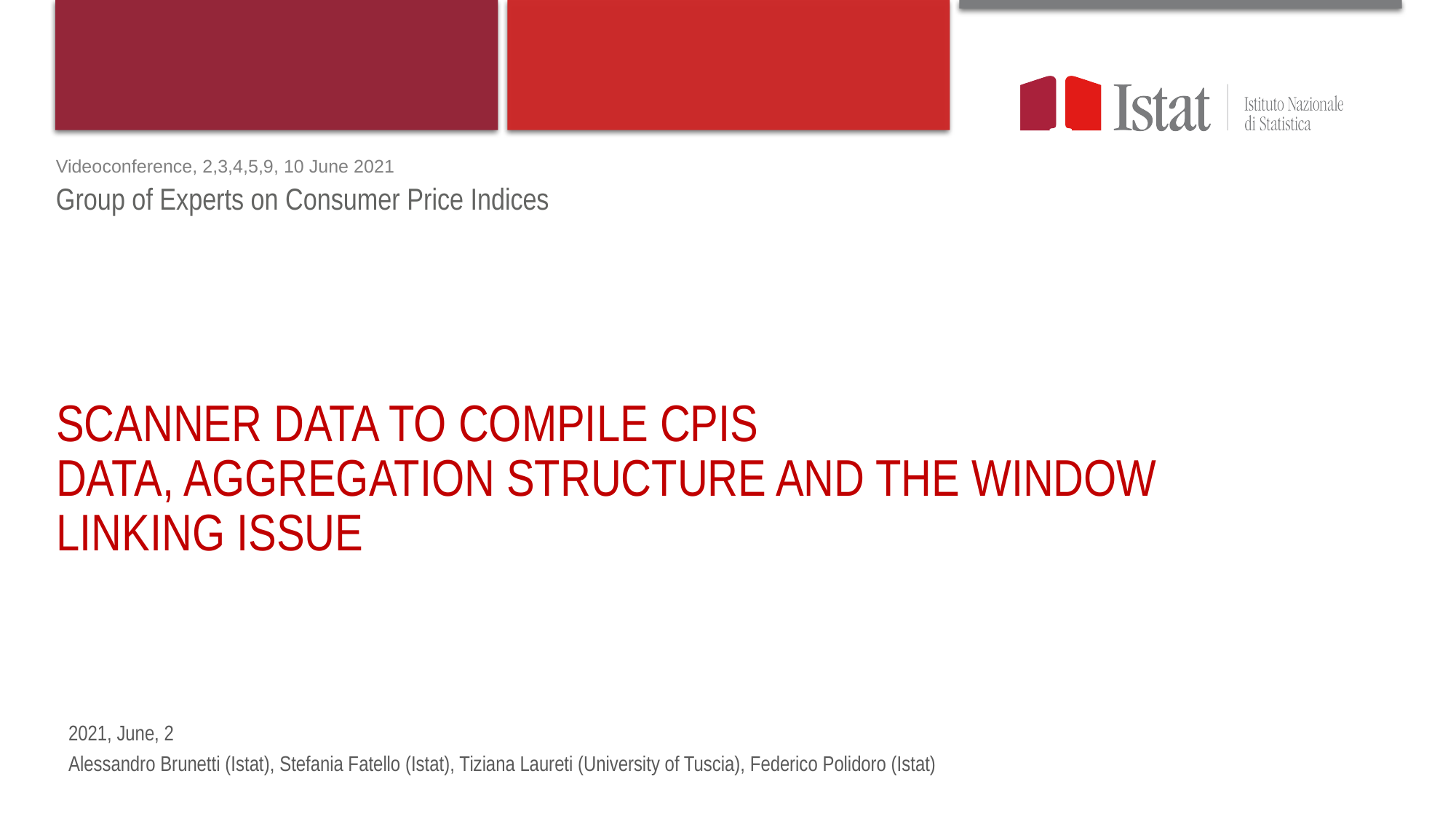

Videoconference, 2,3,4,5,9, 10 June 2021

Group of Experts on Consumer Price Indices
# Scanner data to compile CPIs Data, Aggregation structure and the Window Linking issue
2021, June, 2
Alessandro Brunetti (Istat), Stefania Fatello (Istat), Tiziana Laureti (University of Tuscia), Federico Polidoro (Istat)